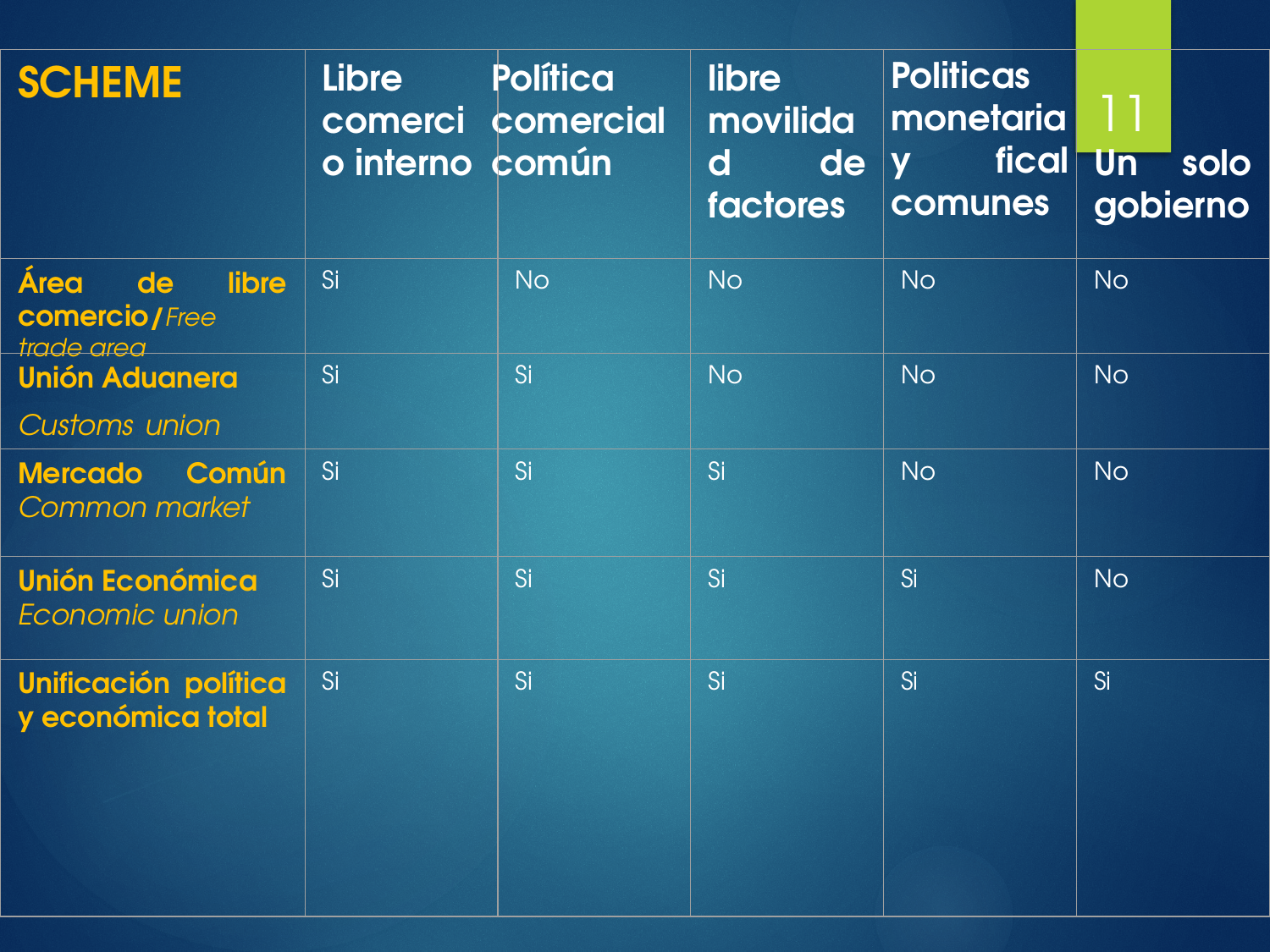

Schematic presentation of  economic integration schemes

11
Politicas monetaria y fical comunes

Política comercial común

SCHEME

Libre comercio interno

libre movilidad de factores

Un solo gobierno

Área de libre comercio/Free trade area

Si

No

No

No

No

Unión Aduanera
Customs union

Si

Si

No

No

No

Mercado Común Common market

Si

Si

Si

No

No

Unión Económica
Economic union

Si

Si

Si

Si

No

Unificación política y económica total

Si

Si

Si

Si

Si

Carlos San Juan Mesonada   Cátedra Jean Monnet de Integración Económica Europea

1.2 Co-ordination and harmonisation: a set of intervention policies